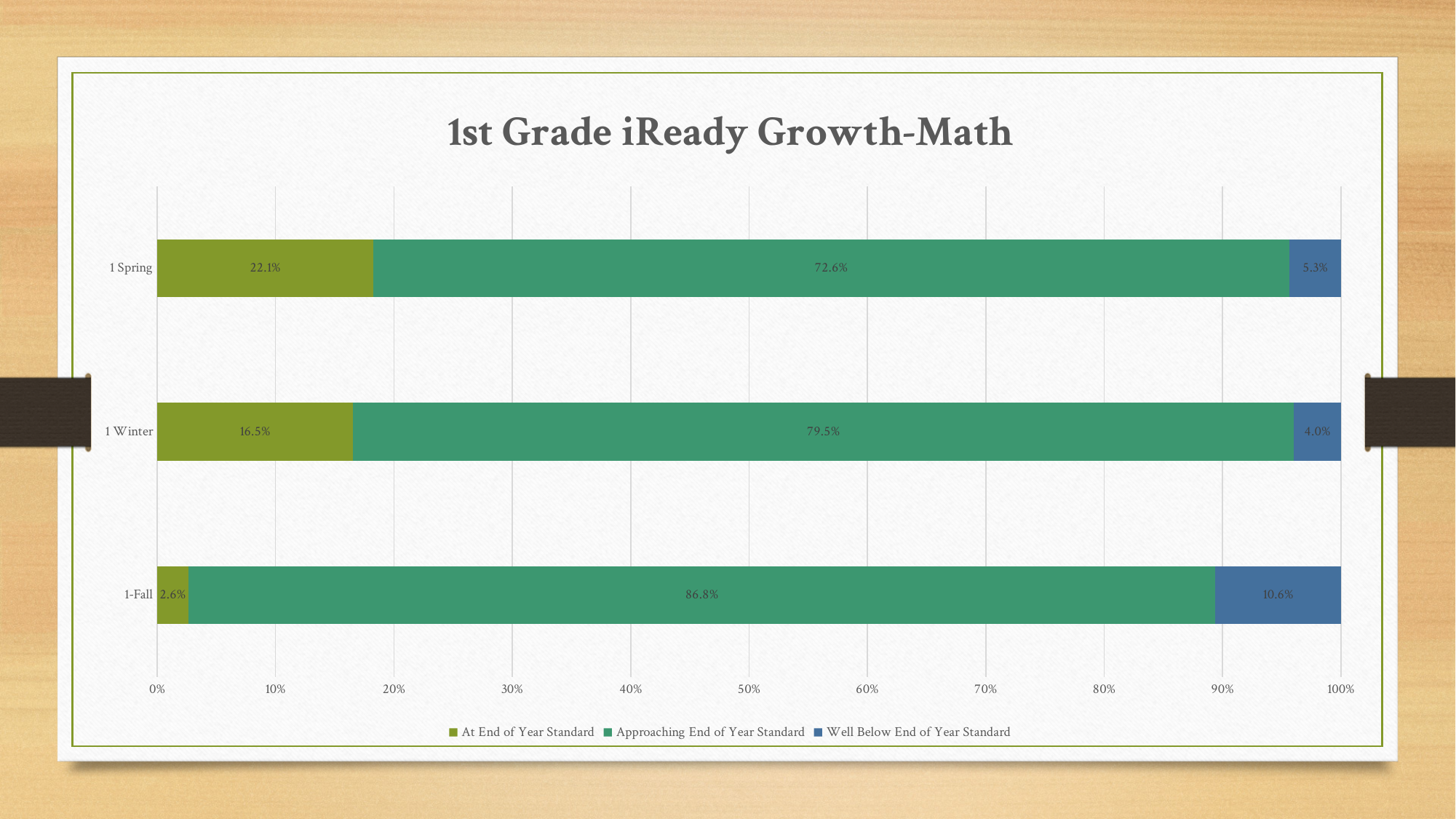

### Chart: 1st Grade iReady Growth-Math

| Category | At End of Year Standard | Approaching End of Year Standard | Well Below End of Year Standard |
|---|---|---|---|
| 1-Fall | 0.026490066225165563 | 0.8675496688741722 | 0.10596026490066225 |
| 1 Winter | 0.16556291390728478 | 0.7947019867549668 | 0.039735099337748346 |
| 1 Spring | 0.22105263157894736 | 0.9368421052631579 | 0.05263157894736842 |